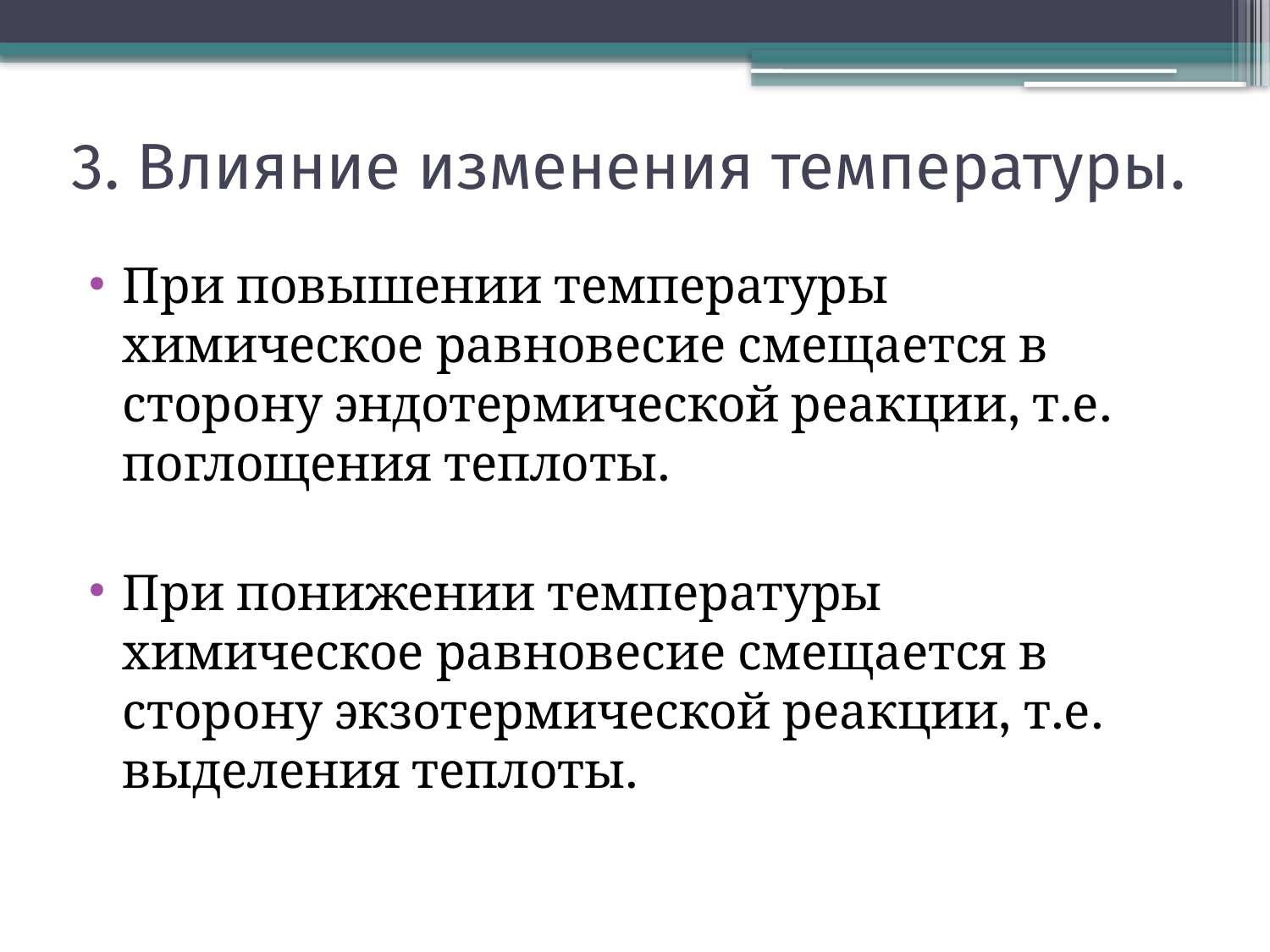

# 3. Влияние изменения температуры.
При повышении температуры химическое равновесие смещается в сторону эндотермической реакции, т.е. поглощения теплоты.

При понижении температуры химическое равновесие смещается в сторону экзотермической реакции, т.е. выделения теплоты.